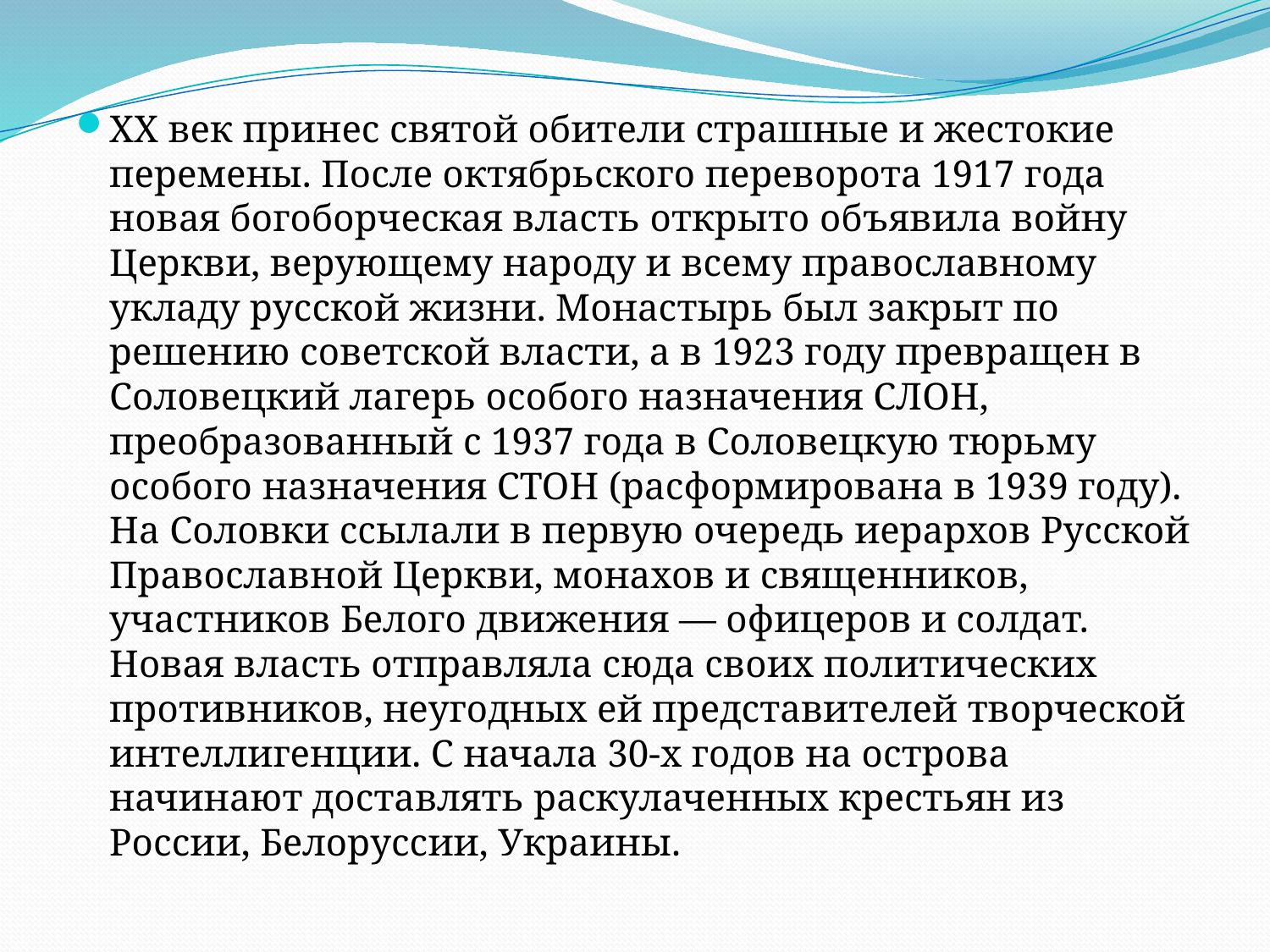

#
XX век принес святой обители страшные и жестокие перемены. После октябрьского переворота 1917 года новая богоборческая власть открыто объявила войну Церкви, верующему народу и всему православному укладу русской жизни. Монастырь был закрыт по решению советской власти, а в 1923 году превращен в Соловецкий лагерь особого назначения СЛОН, преобразованный с 1937 года в Соловецкую тюрьму особого назначения СТОН (расформирована в 1939 году). На Соловки ссылали в первую очередь иерархов Русской Православной Церкви, монахов и священников, участников Белого движения — офицеров и солдат. Новая власть отправляла сюда своих политических противников, неугодных ей представителей творческой интеллигенции. С начала 30-х годов на острова начинают доставлять раскулаченных крестьян из России, Белоруссии, Украины.